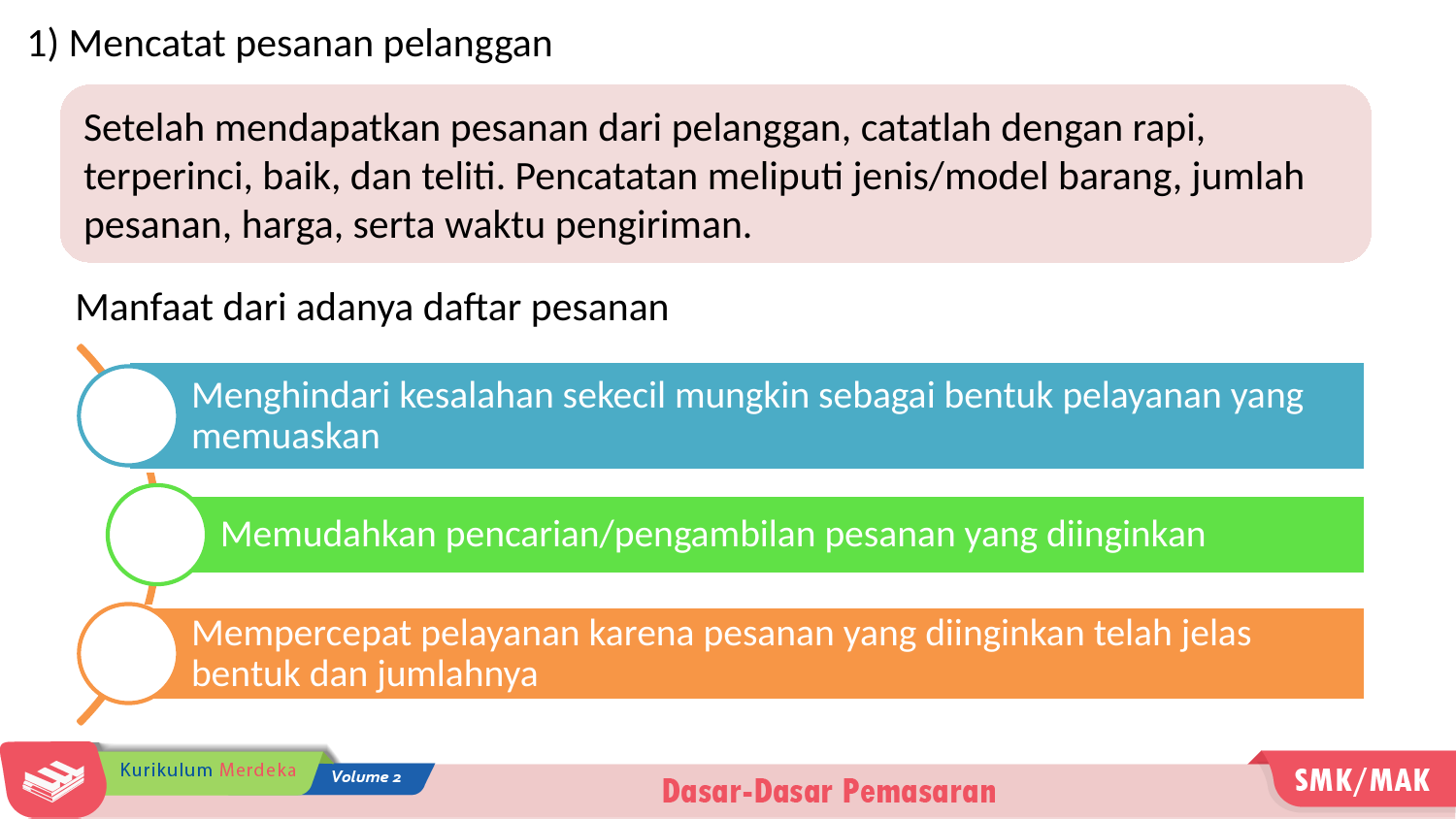

1) Mencatat pesanan pelanggan
Setelah mendapatkan pesanan dari pelanggan, catatlah dengan rapi, terperinci, baik, dan teliti. Pencatatan meliputi jenis/model barang, jumlah pesanan, harga, serta waktu pengiriman.
Manfaat dari adanya daftar pesanan
Menghindari kesalahan sekecil mungkin sebagai bentuk pelayanan yang memuaskan
Memudahkan pencarian/pengambilan pesanan yang diinginkan
Mempercepat pelayanan karena pesanan yang diinginkan telah jelas bentuk dan jumlahnya